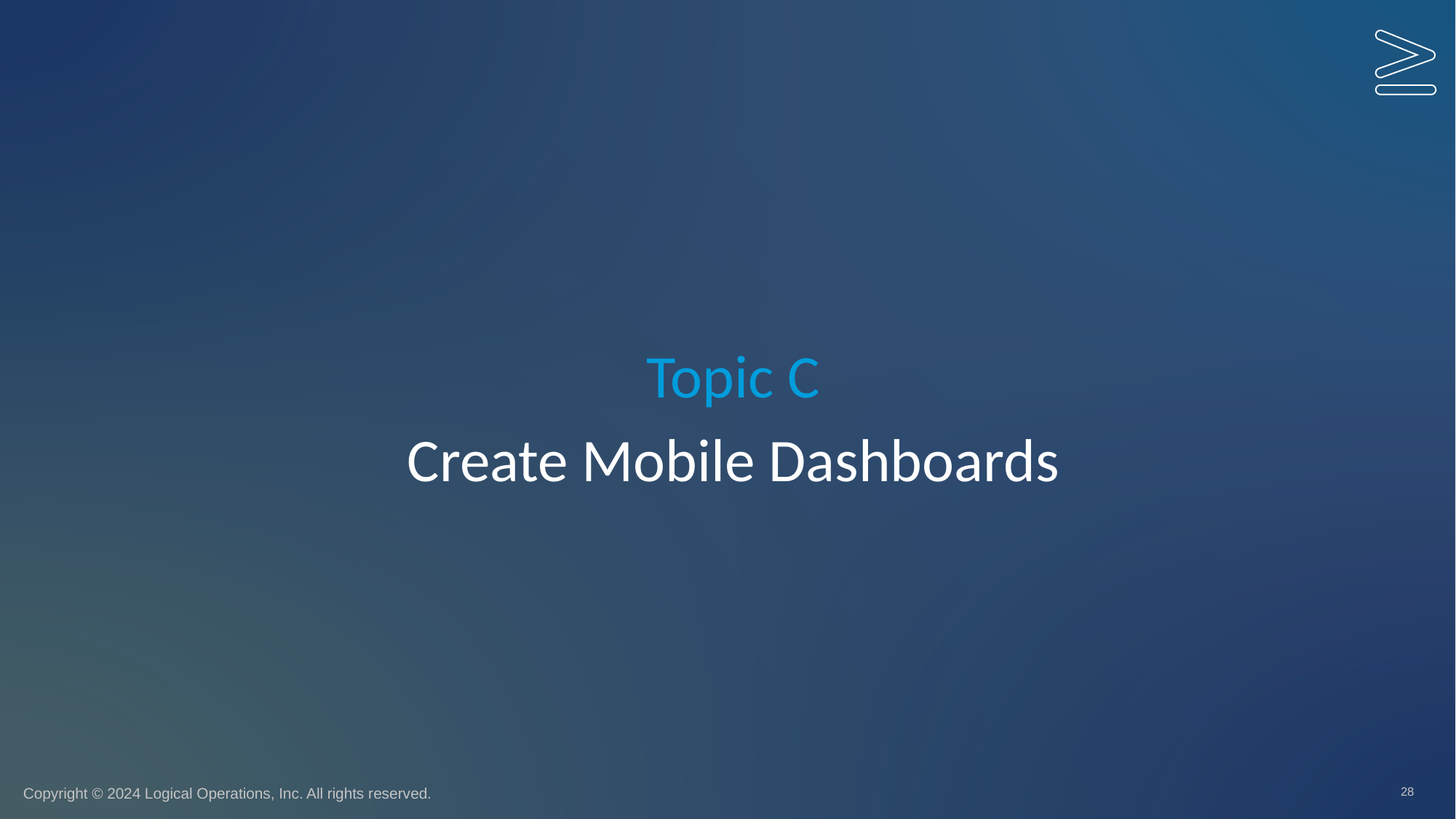

Topic C
# Create Mobile Dashboards
28